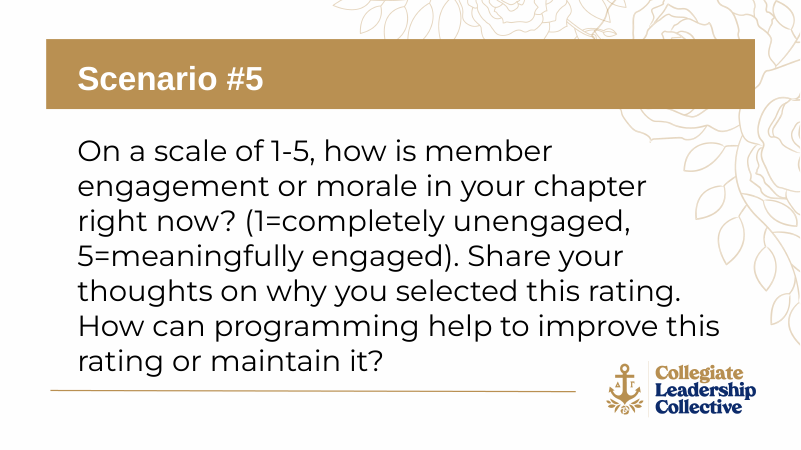

Scenario #5
On a scale of 1-5, how is member engagement or morale in your chapter right now? (1=completely unengaged, 5=meaningfully engaged). Share your thoughts on why you selected this rating. How can programming help to improve this rating or maintain it?